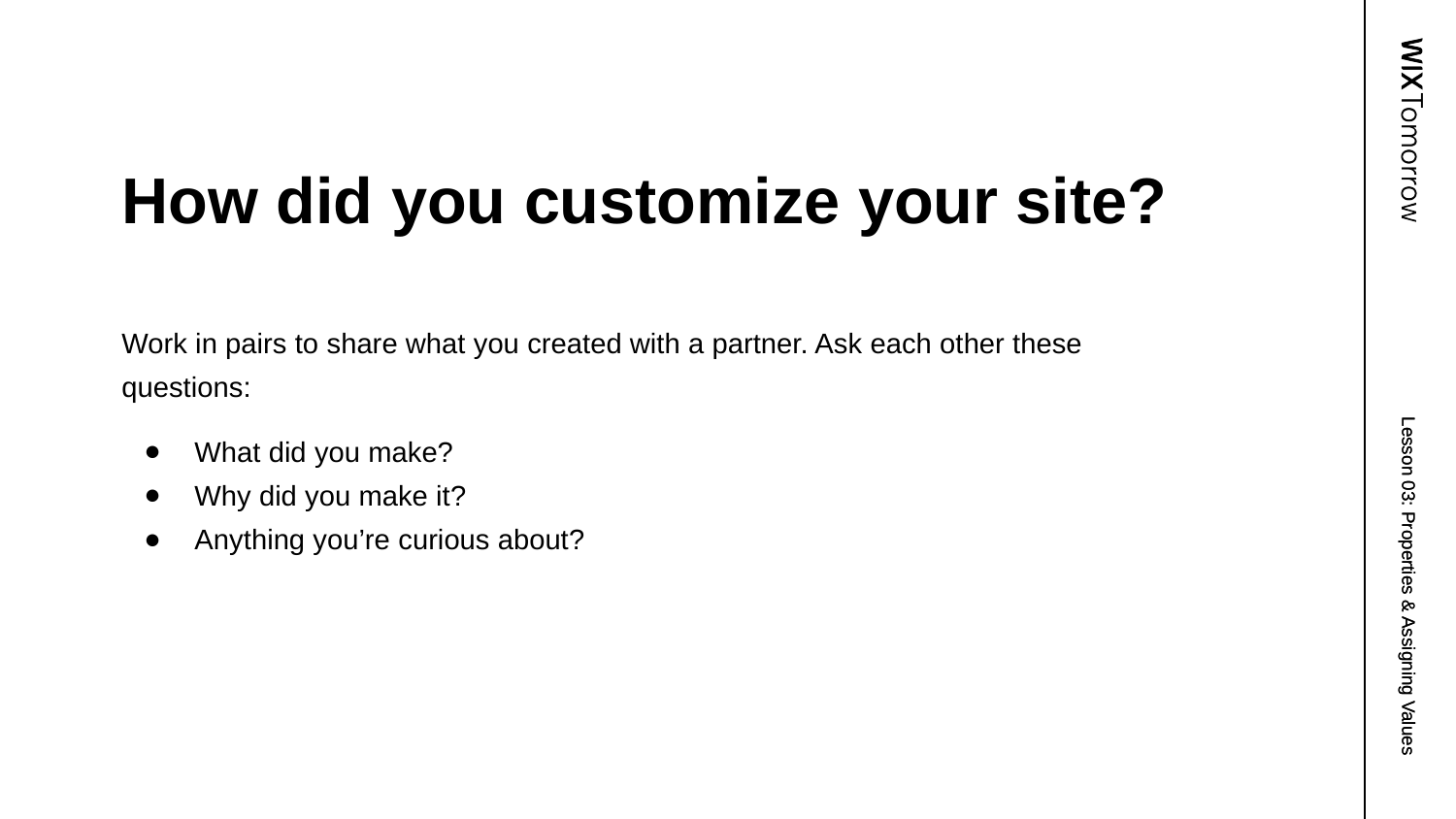

# How did you customize your site?
Work in pairs to share what you created with a partner. Ask each other these questions:
What did you make?
Why did you make it?
Anything you’re curious about?